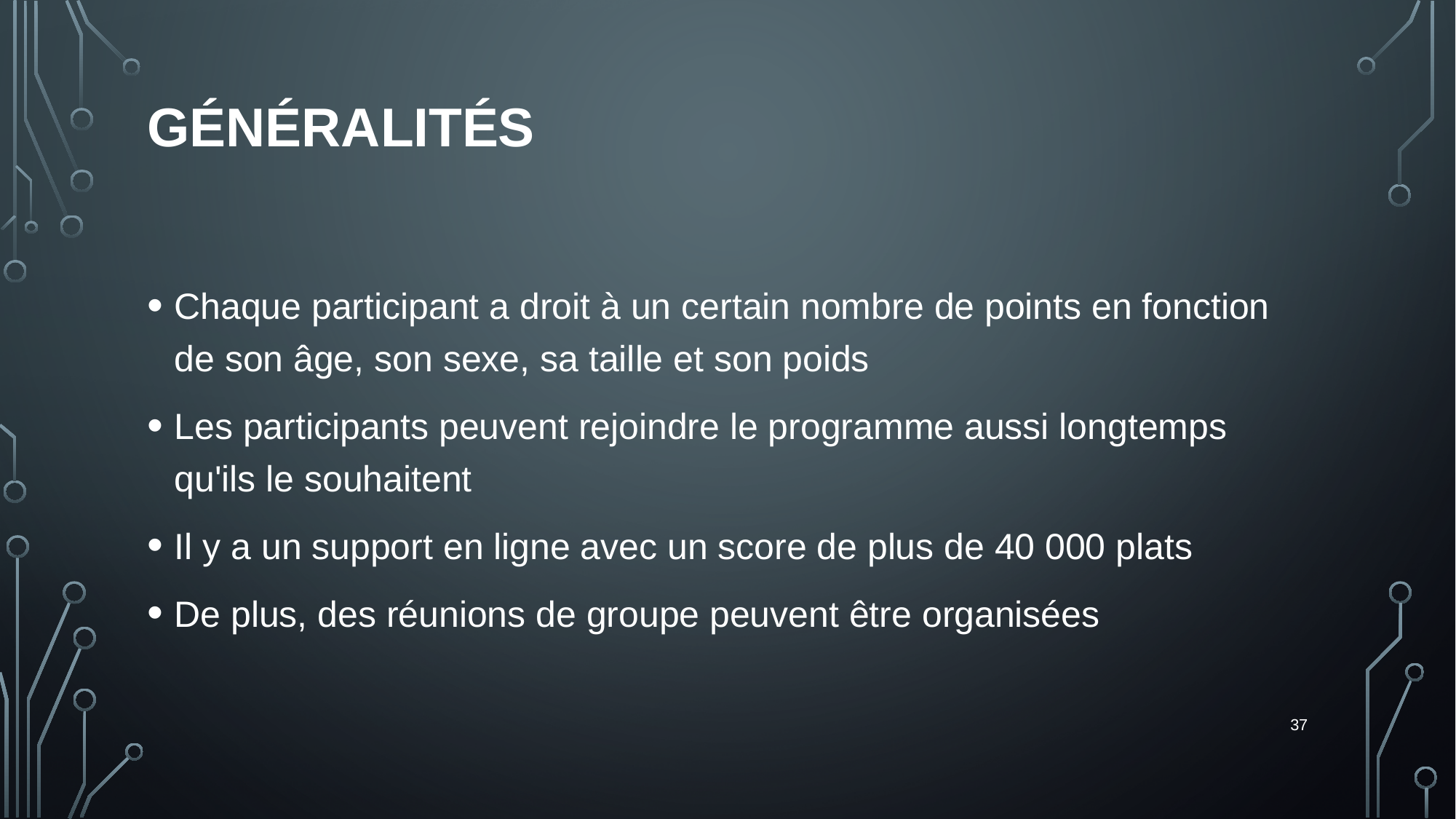

# GÉNÉRALITÉS
Chaque participant a droit à un certain nombre de points en fonction de son âge, son sexe, sa taille et son poids
Les participants peuvent rejoindre le programme aussi longtemps qu'ils le souhaitent
Il y a un support en ligne avec un score de plus de 40 000 plats
De plus, des réunions de groupe peuvent être organisées

37